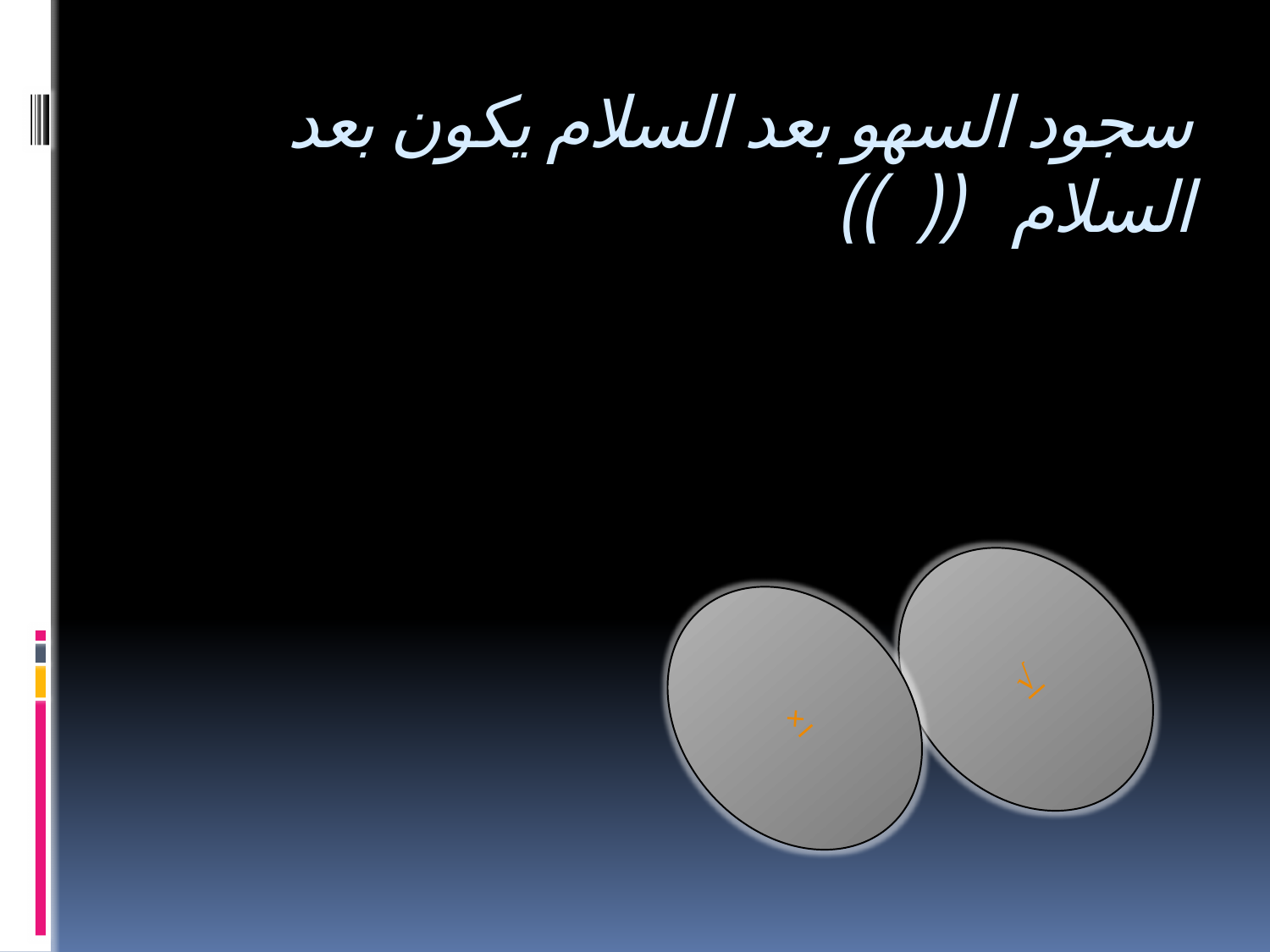

# سجود السهو بعد السلام يكون بعد السلام   ((  ))
√
×